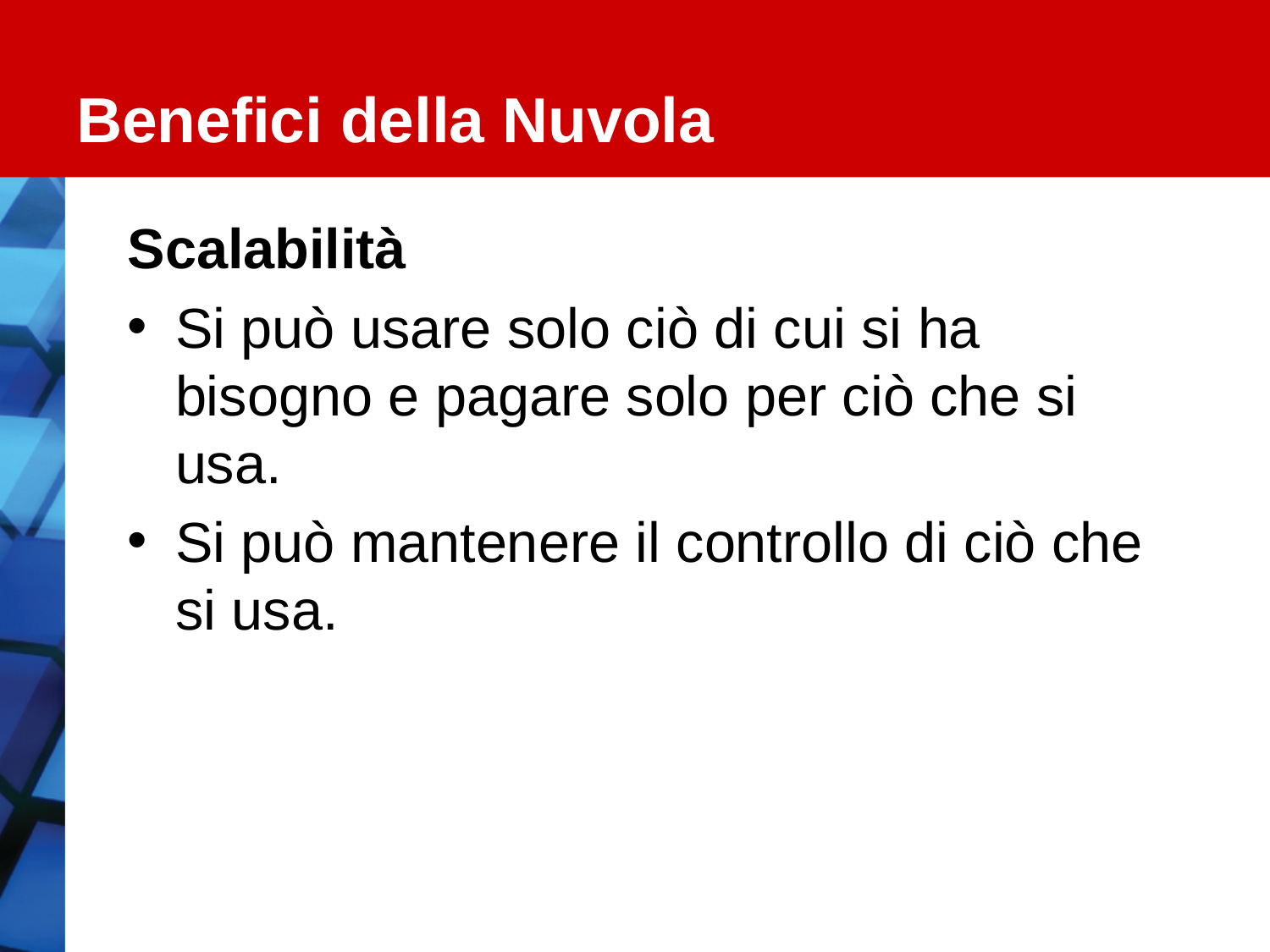

# Benefici della Nuvola
Scalabilità
Si può usare solo ciò di cui si ha bisogno e pagare solo per ciò che si usa.
Si può mantenere il controllo di ciò che si usa.